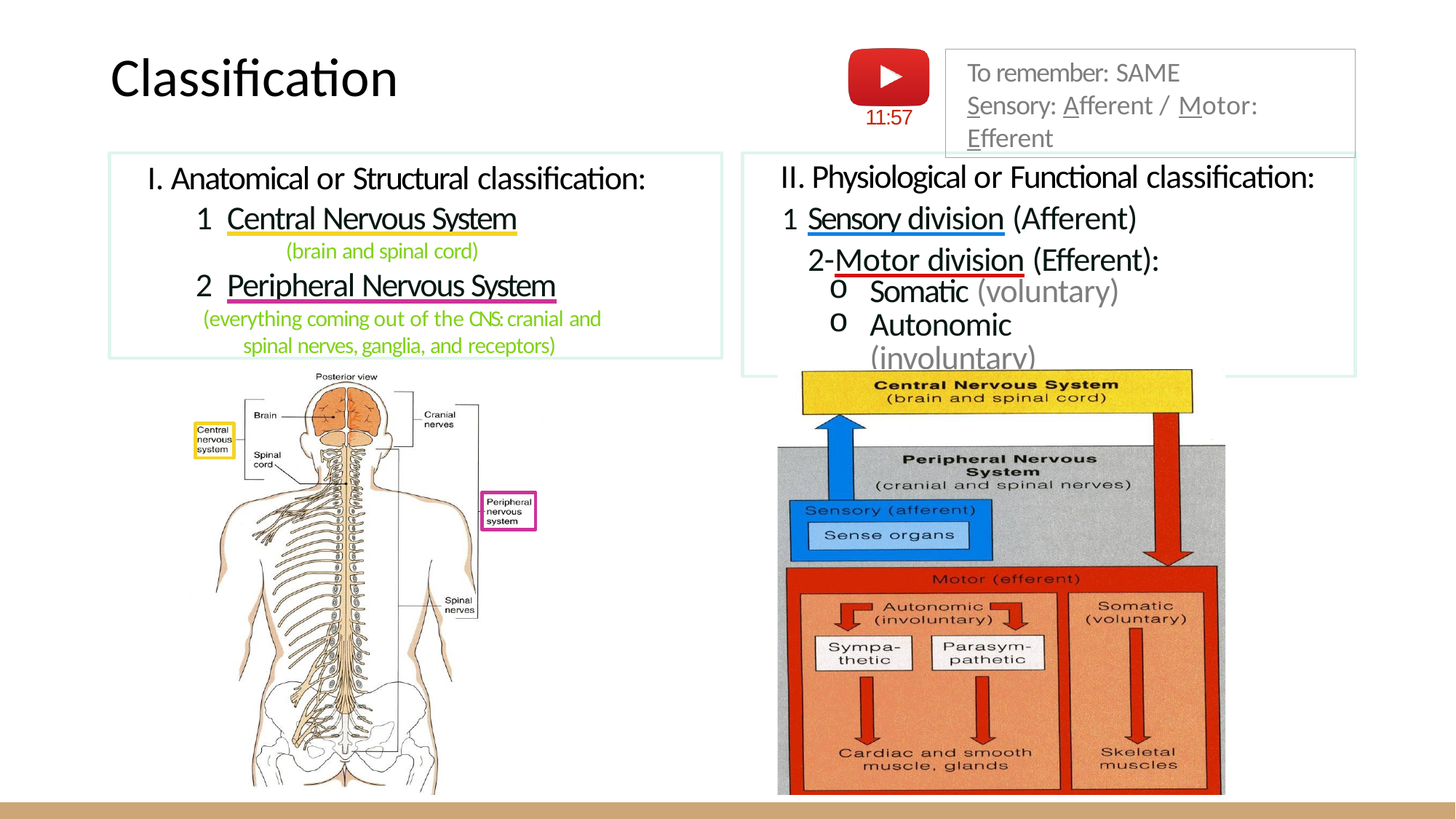

Classification

To remember: SAME
Sensory: Afferent / Motor: Efferent
11:57
Anatomical or Structural classification:
Central Nervous System
(brain and spinal cord)
Peripheral Nervous System
(everything coming out of the CNS: cranial and  spinal nerves, ganglia, and receptors)
Physiological or Functional classification:
Sensory division (Afferent)  2-Motor division (Efferent):
Somatic (voluntary)
Autonomic (involuntary)